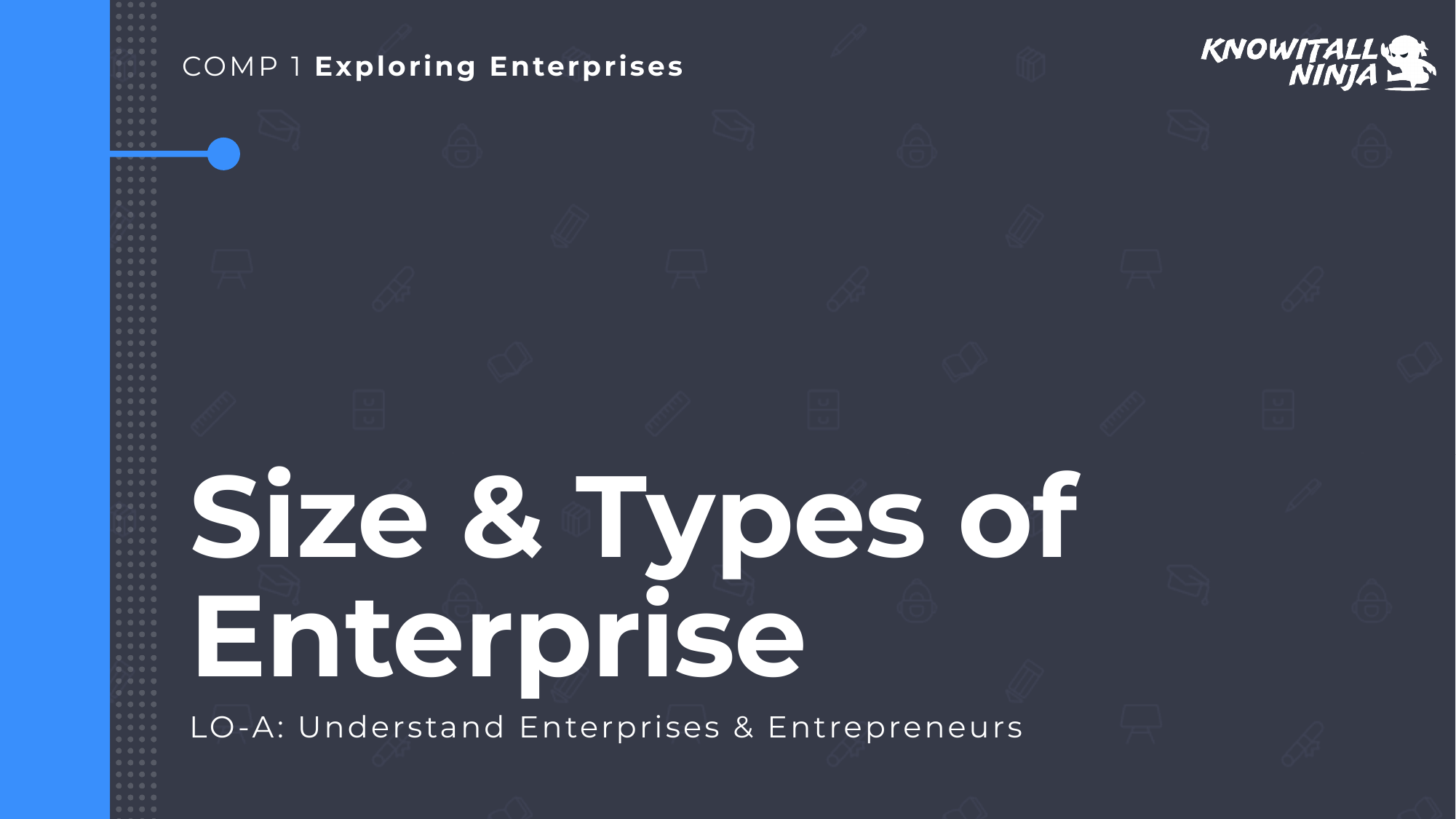

# Size & Types of Enterprise
LO-A: Understand Enterprises & Entrepreneurs